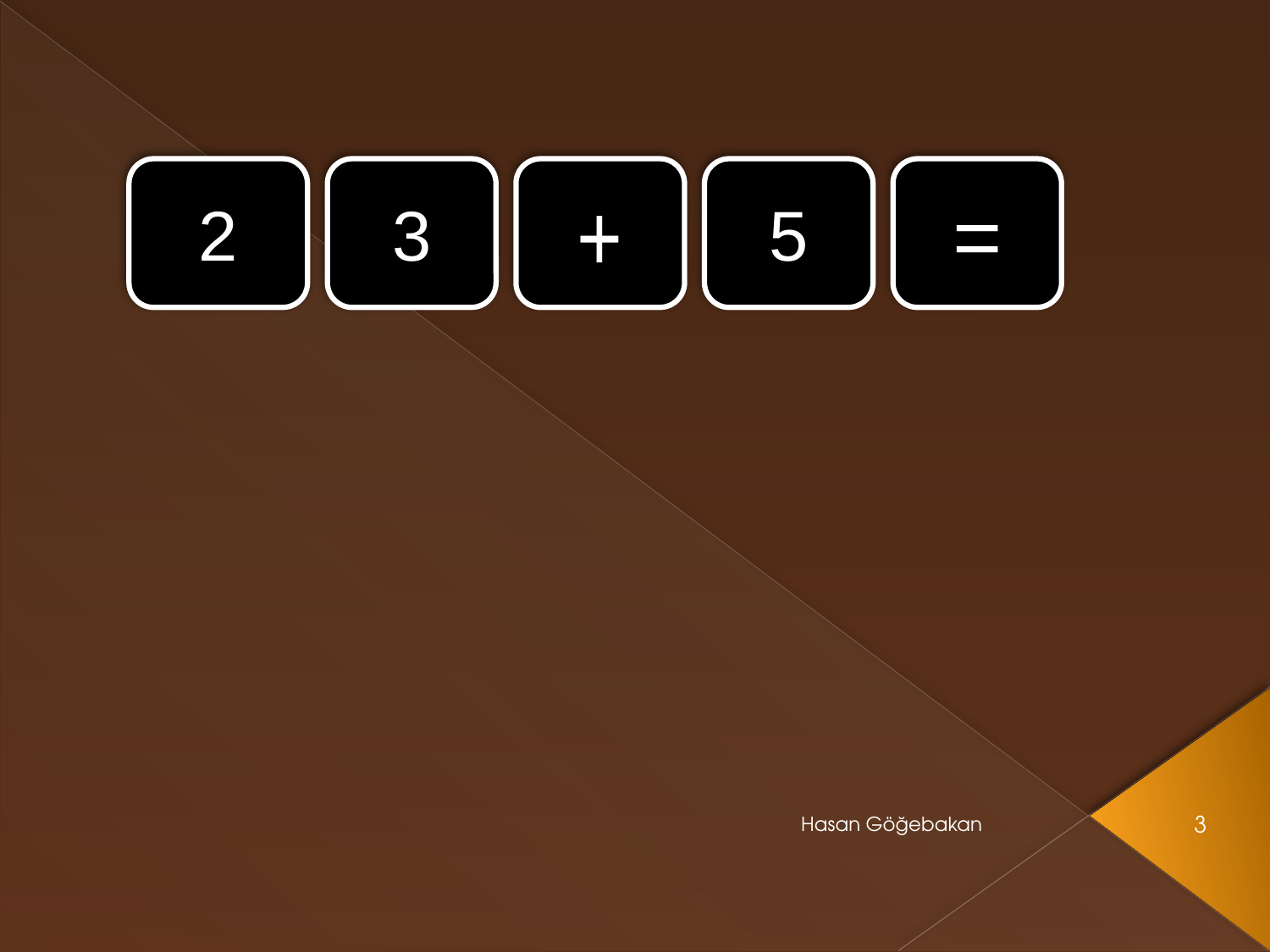

#
2
3
+
5
=

Hasan Göğebakan
3